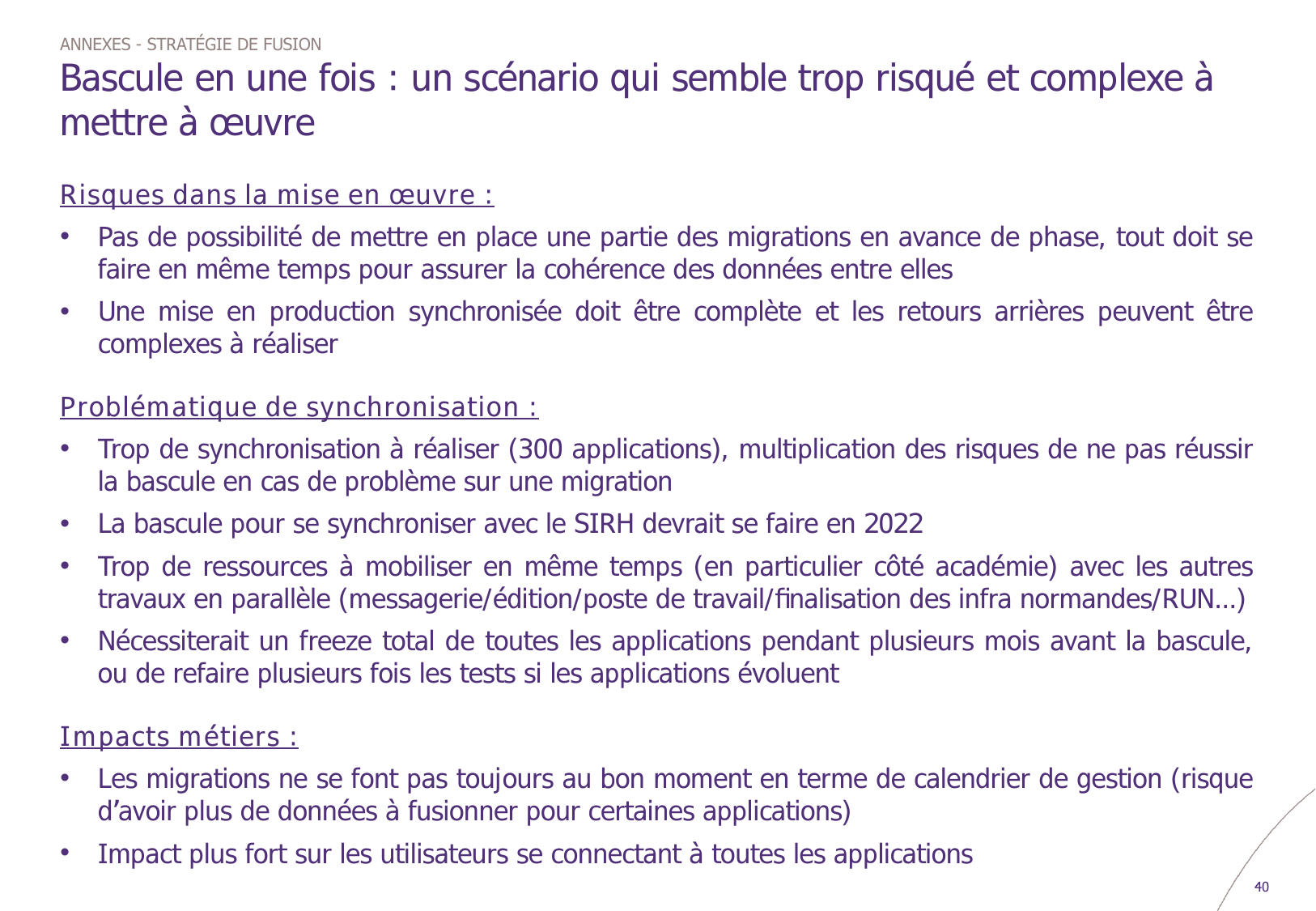

ANNEXES - Stratégie de fusion
# Bascule en une fois : un scénario qui semble trop risqué et complexe à mettre à œuvre
Risques dans la mise en œuvre :
Pas de possibilité de mettre en place une partie des migrations en avance de phase, tout doit se faire en même temps pour assurer la cohérence des données entre elles
Une mise en production synchronisée doit être complète et les retours arrières peuvent être complexes à réaliser
Problématique de synchronisation :
Trop de synchronisation à réaliser (300 applications), multiplication des risques de ne pas réussir la bascule en cas de problème sur une migration
La bascule pour se synchroniser avec le SIRH devrait se faire en 2022
Trop de ressources à mobiliser en même temps (en particulier côté académie) avec les autres travaux en parallèle (messagerie/édition/poste de travail/finalisation des infra normandes/RUN…)
Nécessiterait un freeze total de toutes les applications pendant plusieurs mois avant la bascule, ou de refaire plusieurs fois les tests si les applications évoluent
Impacts métiers :
Les migrations ne se font pas toujours au bon moment en terme de calendrier de gestion (risque d’avoir plus de données à fusionner pour certaines applications)
Impact plus fort sur les utilisateurs se connectant à toutes les applications